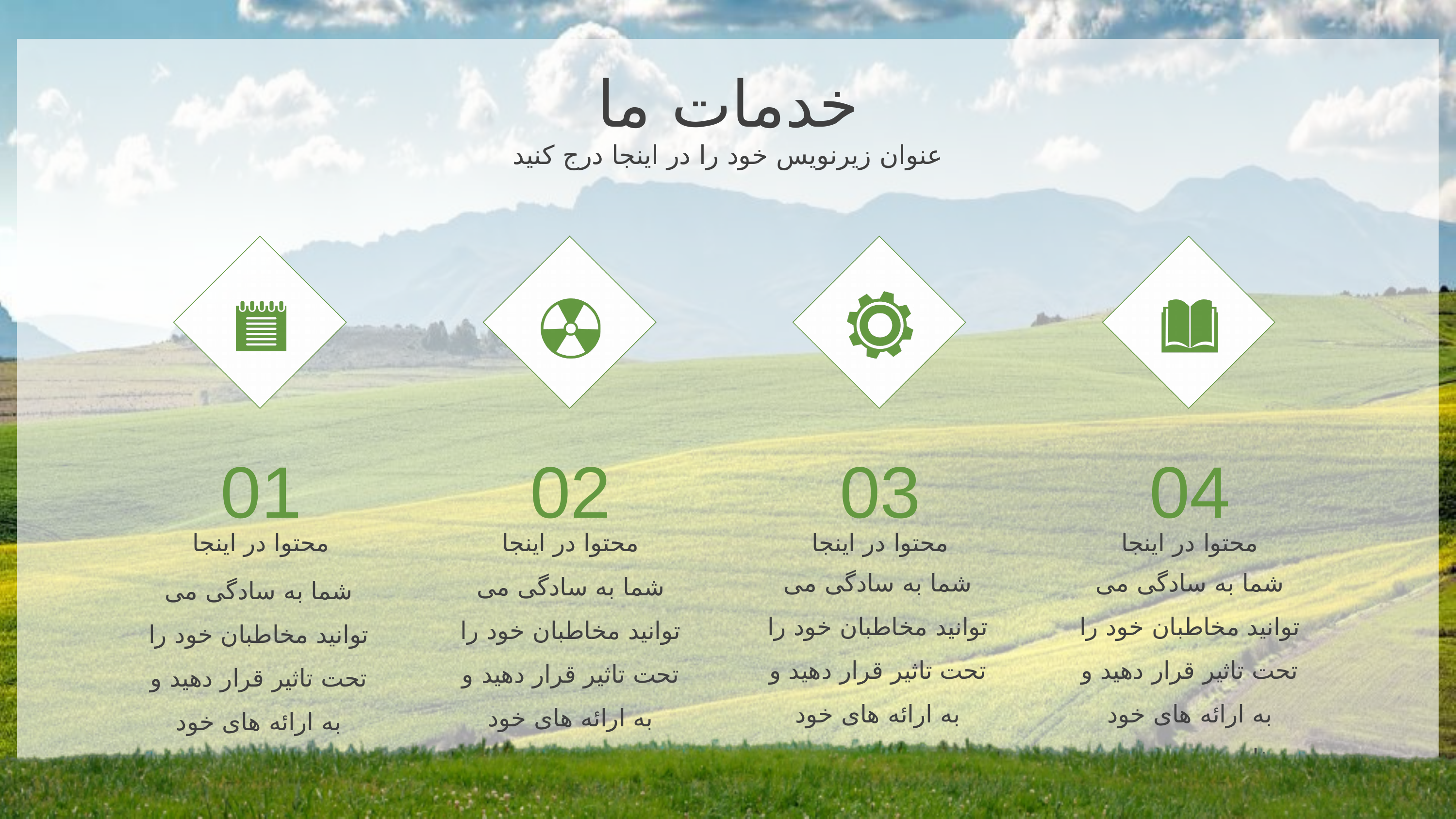

خدمات ما

عنوان زیرنویس خود را در اینجا درج کنید

01
02
03
04
محتوا در اینجا
محتوا در اینجا
محتوا در اینجا
محتوا در اینجا
شما به سادگی می توانید مخاطبان خود را تحت تاثیر قرار دهید و به ارائه های خود جذابیت و زیبایی بی نظیری اضافه کنید.
شما به سادگی می توانید مخاطبان خود را تحت تاثیر قرار دهید و به ارائه های خود جذابیت و زیبایی بی نظیری اضافه کنید.
شما به سادگی می توانید مخاطبان خود را تحت تاثیر قرار دهید و به ارائه های خود جذابیت و زیبایی بی نظیری اضافه کنید.
شما به سادگی می توانید مخاطبان خود را تحت تاثیر قرار دهید و به ارائه های خود جذابیت و زیبایی بی نظیری اضافه کنید.